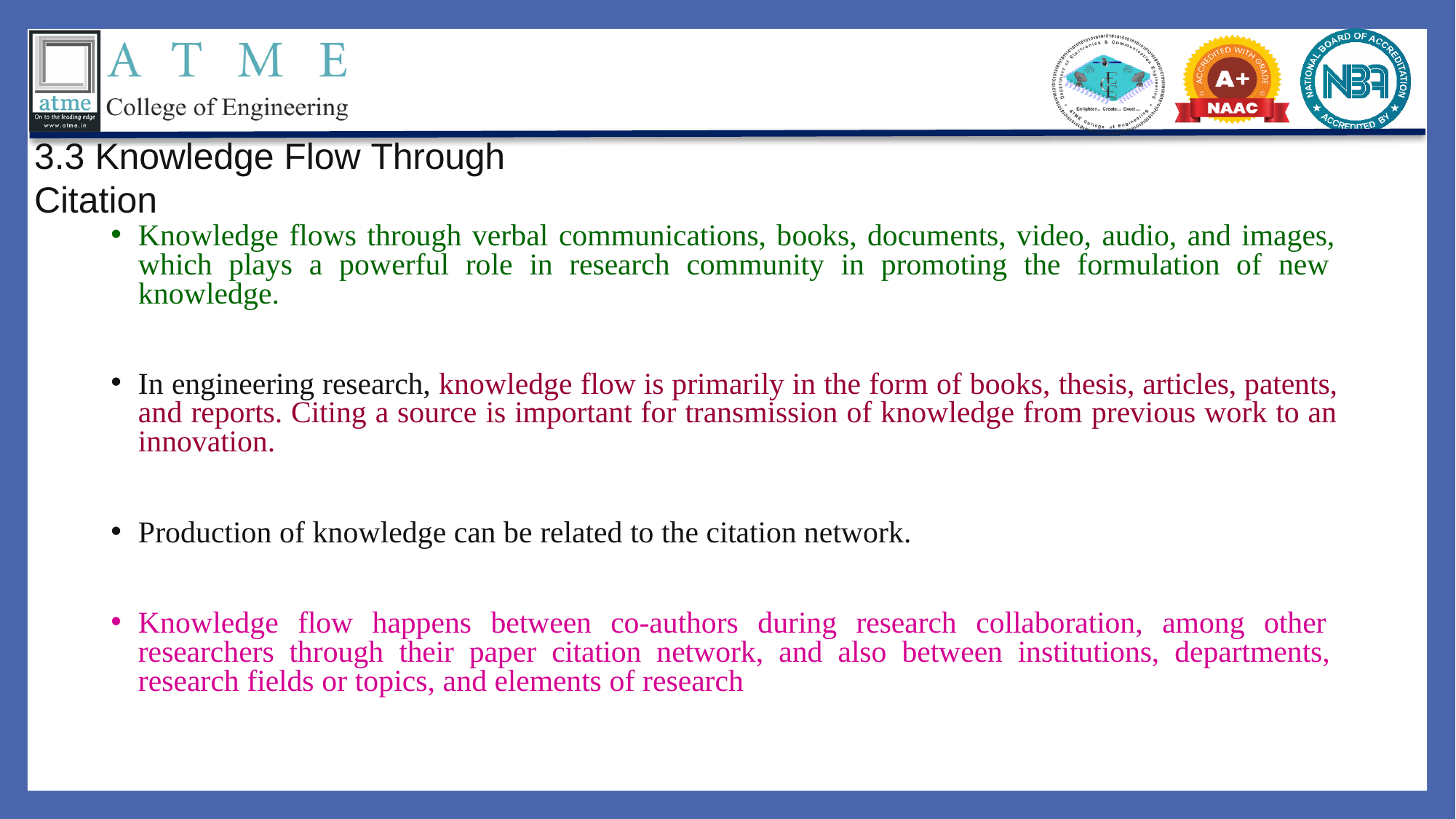

3.3 Knowledge Flow Through Citation
Knowledge flows through verbal communications, books, documents, video, audio, and images,  which plays a powerful role in research community in promoting the formulation of new  knowledge.

In engineering research, knowledge flow is primarily in the form of books, thesis, articles, patents,  and reports. Citing a source is important for transmission of knowledge from previous work to an  innovation.

Production of knowledge can be related to the citation network.

Knowledge flow happens between co-authors during research collaboration, among other  researchers through their paper citation network, and also between institutions, departments,  research fields or topics, and elements of research